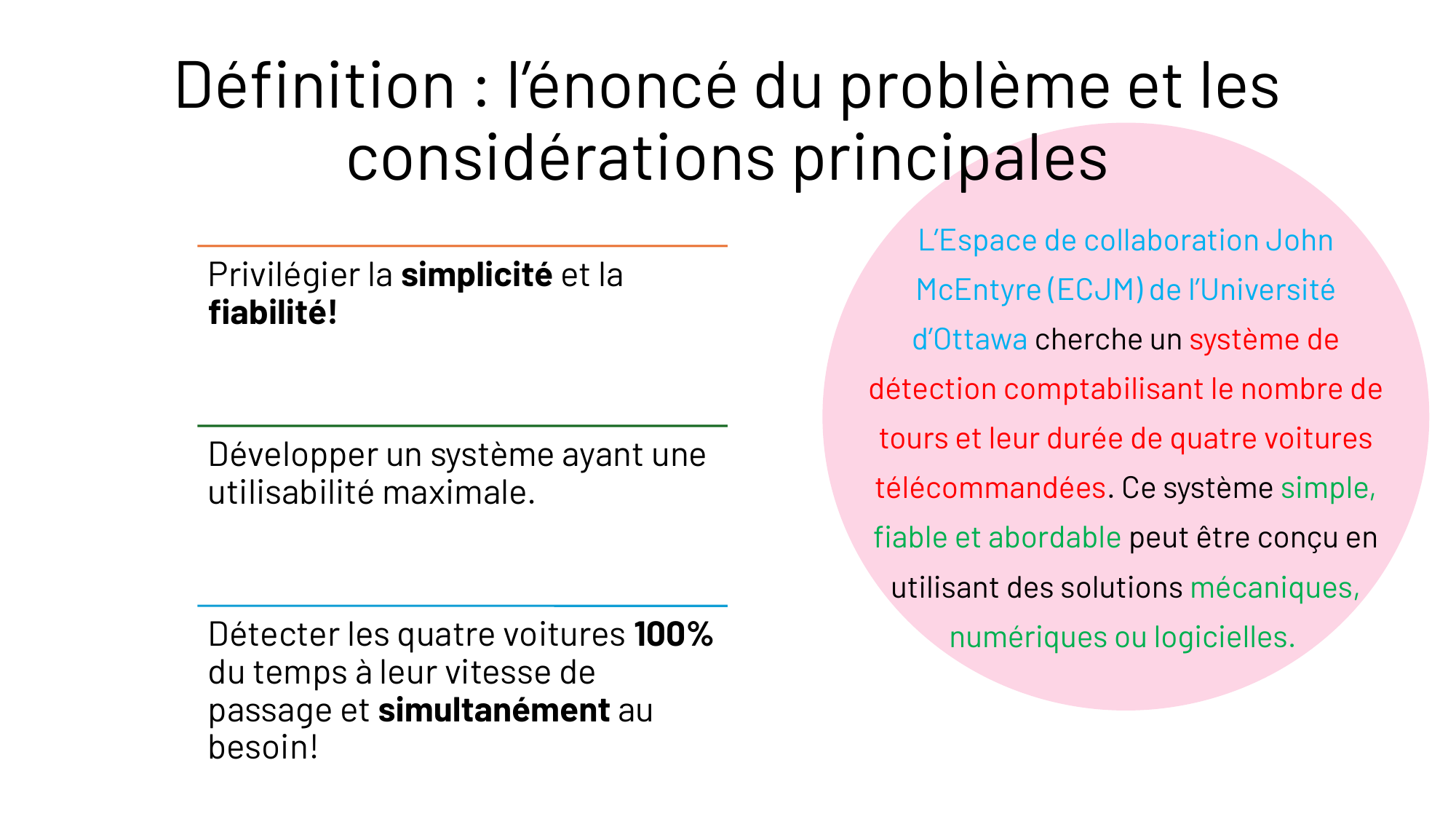

# Définition : l’énoncé du problème et les considérations principales

L’Espace de collaboration John McEntyre (ECJM) de l’Université d’Ottawa cherche un système de détection comptabilisant le nombre de tours et leur durée de quatre voitures télécommandées. Ce système simple, fiable et abordable peut être conçu en utilisant des solutions mécaniques, numériques ou logicielles.

Privilégier la simplicité et la fiabilité!
Développer un système ayant une utilisabilité maximale.
Détecter les quatre voitures 100% du temps à leur vitesse de passage et simultanément au besoin!